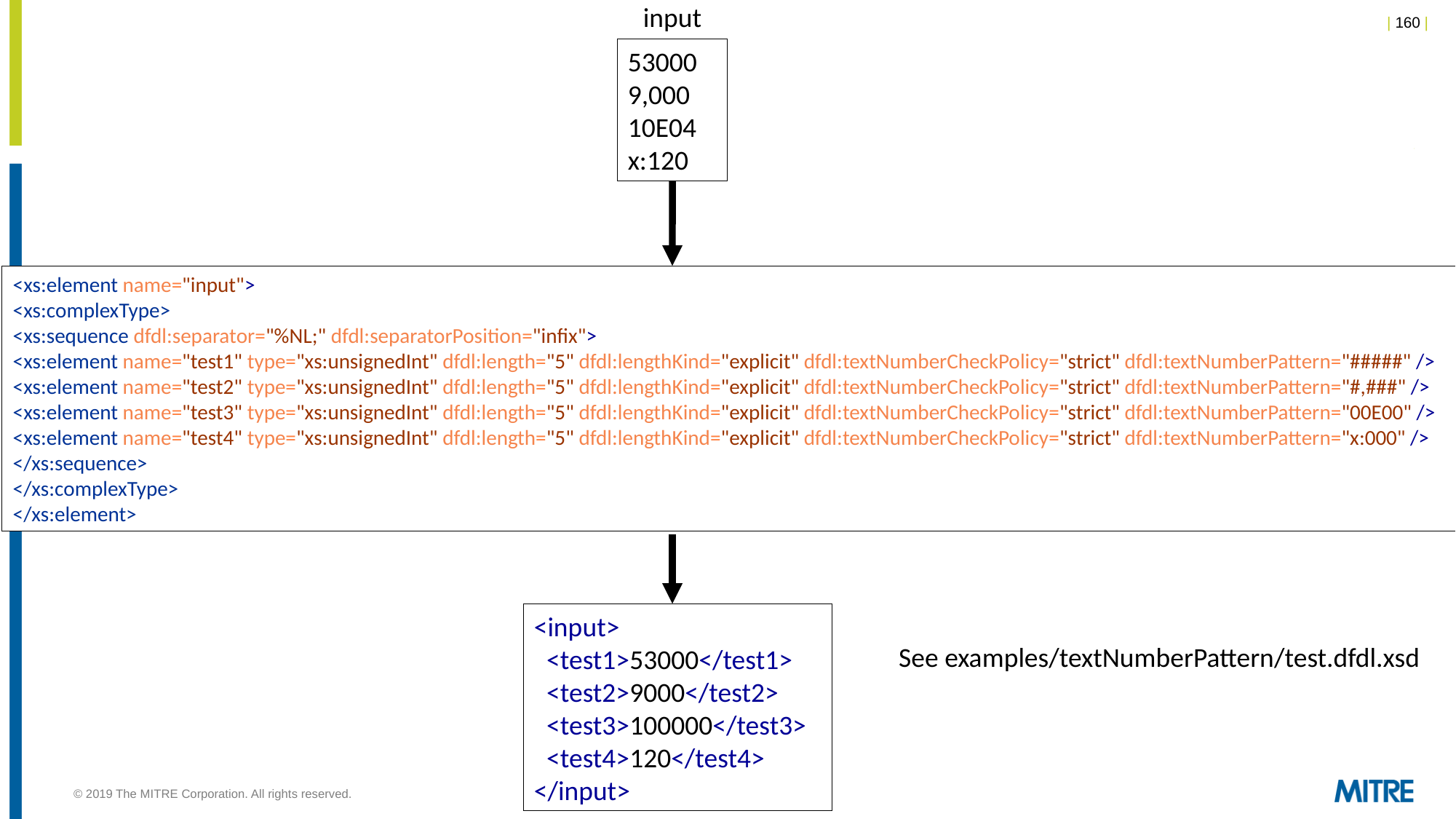

input
53000
9,000
10E04
x:120
<xs:element name="input">
<xs:complexType>
<xs:sequence dfdl:separator="%NL;" dfdl:separatorPosition="infix">
<xs:element name="test1" type="xs:unsignedInt" dfdl:length="5" dfdl:lengthKind="explicit" dfdl:textNumberCheckPolicy="strict" dfdl:textNumberPattern="#####" />
<xs:element name="test2" type="xs:unsignedInt" dfdl:length="5" dfdl:lengthKind="explicit" dfdl:textNumberCheckPolicy="strict" dfdl:textNumberPattern="#,###" />
<xs:element name="test3" type="xs:unsignedInt" dfdl:length="5" dfdl:lengthKind="explicit" dfdl:textNumberCheckPolicy="strict" dfdl:textNumberPattern="00E00" />
<xs:element name="test4" type="xs:unsignedInt" dfdl:length="5" dfdl:lengthKind="explicit" dfdl:textNumberCheckPolicy="strict" dfdl:textNumberPattern="x:000" />
</xs:sequence>
</xs:complexType>
</xs:element>
<input>
  <test1>53000</test1>
  <test2>9000</test2>
  <test3>100000</test3>
  <test4>120</test4>
</input>
See examples/textNumberPattern/test.dfdl.xsd
© 2019 The MITRE Corporation. All rights reserved.